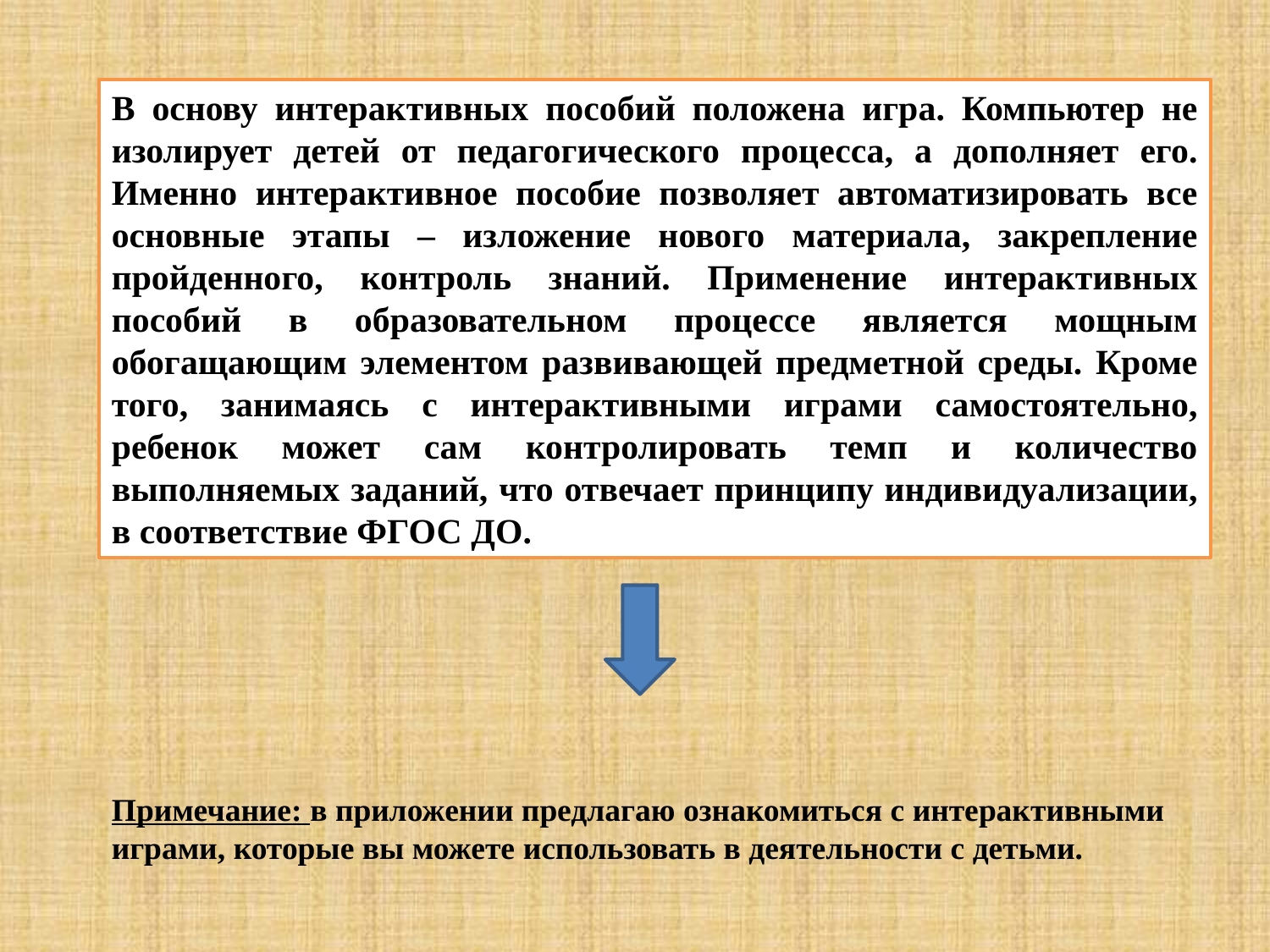

В основу интерактивных пособий положена игра. Компьютер не изолирует детей от педагогического процесса, а дополняет его. Именно интерактивное пособие позволяет автоматизировать все основные этапы – изложение нового материала, закрепление пройденного, контроль знаний. Применение интерактивных пособий в образовательном процессе является мощным обогащающим элементом развивающей предметной среды. Кроме того, занимаясь с интерактивными играми самостоятельно, ребенок может сам контролировать темп и количество выполняемых заданий, что отвечает принципу индивидуализации, в соответствие ФГОС ДО.

Примечание: в приложении предлагаю ознакомиться с интерактивными играми, которые вы можете использовать в деятельности с детьми.